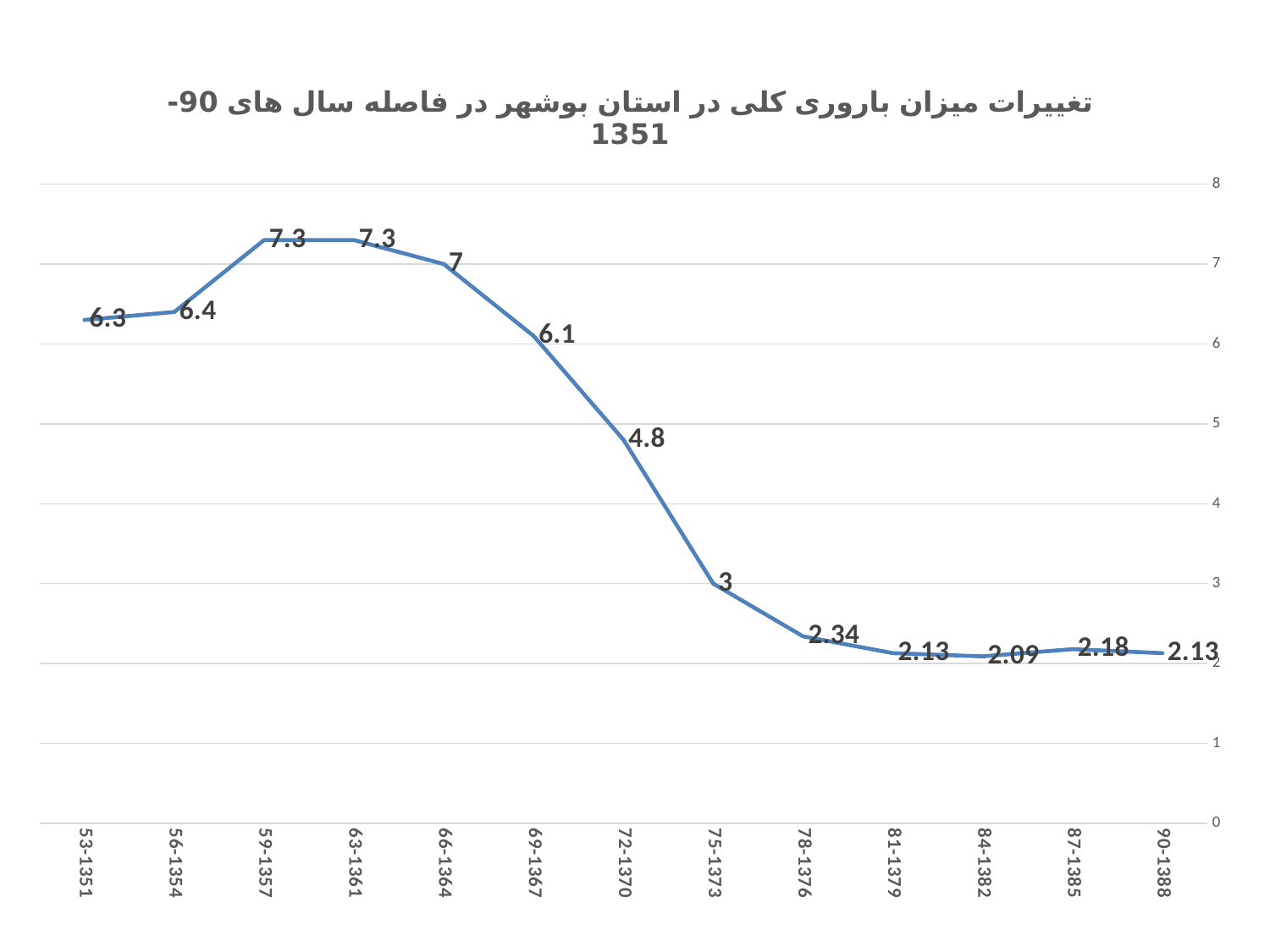

### Chart: تغییرات میزان باروری کلی در استان بوشهر در فاصله سال های 90-1351

| Category |  |
|---|---|
| 90-1388 | 2.13 |
| 87-1385 | 2.18 |
| 84-1382 | 2.09 |
| 81-1379 | 2.13 |
| 78-1376 | 2.34 |
| 75-1373 | 3.0 |
| 72-1370 | 4.8 |
| 69-1367 | 6.1 |
| 66-1364 | 7.0 |
| 63-1361 | 7.3 |
| 59-1357 | 7.3 |
| 56-1354 | 6.4 |
| 53-1351 | 6.3 |